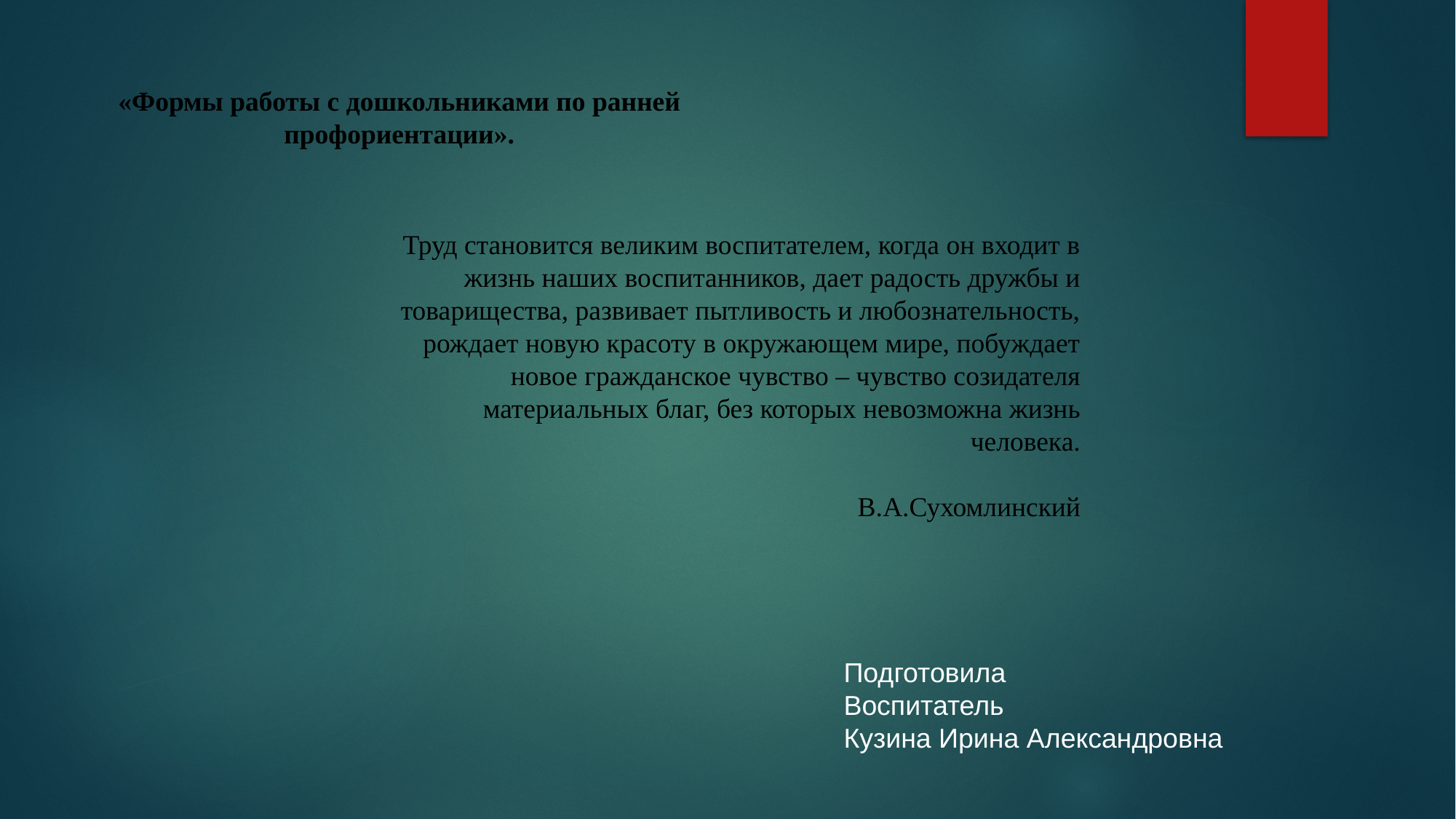

«Формы работы с дошкольниками по ранней профориентации».
Труд становится великим воспитателем, когда он входит в жизнь наших воспитанников, дает радость дружбы и товарищества, развивает пытливость и любознательность, рождает новую красоту в окружающем мире, побуждает новое гражданское чувство – чувство созидателя материальных благ, без которых невозможна жизнь человека.
                                                                                                  В.А.Сухомлинский
Подготовила
Воспитатель
Кузина Ирина Александровна